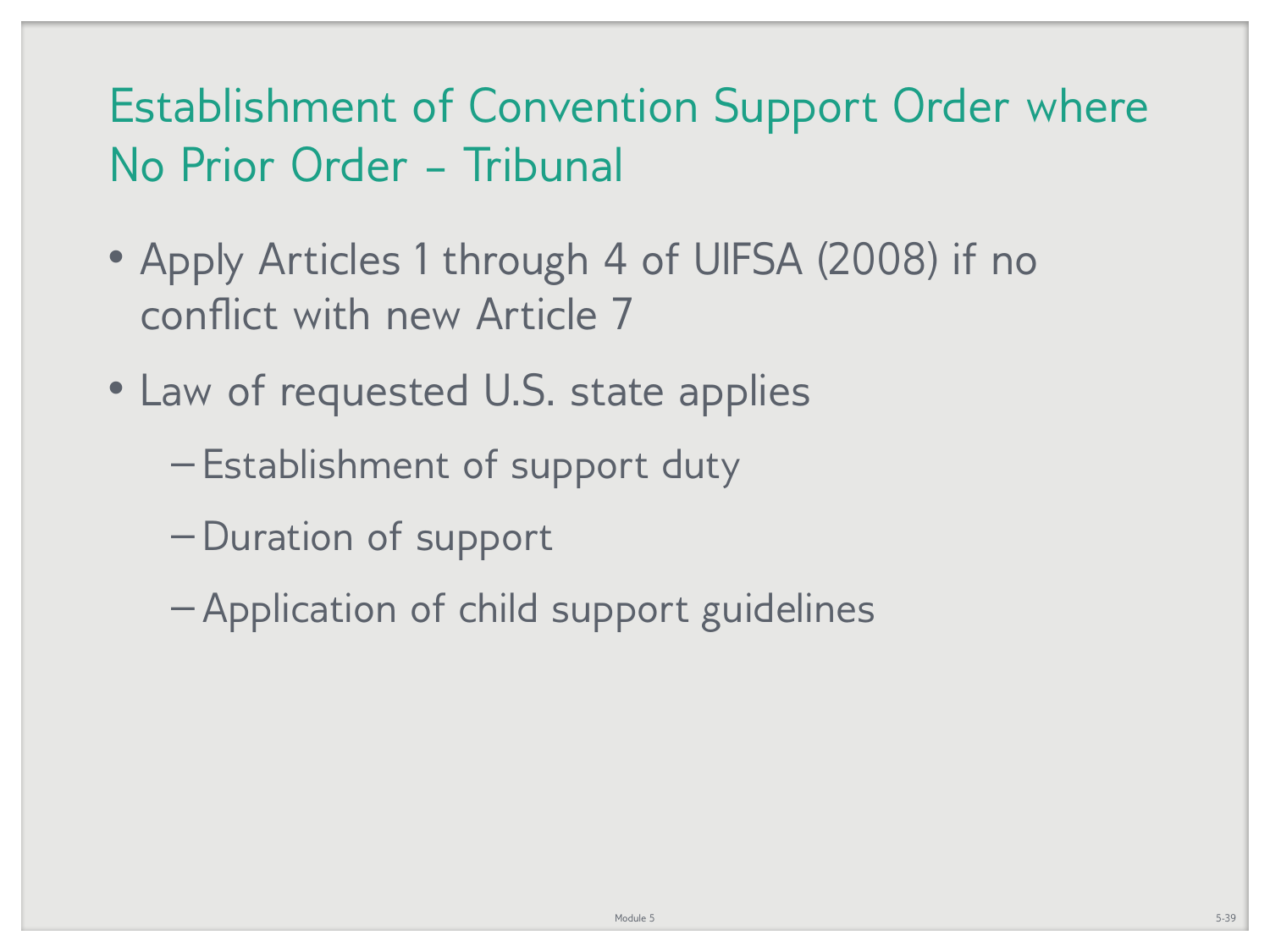

# Establishment of Convention Support Order where No Prior Order – Tribunal
Apply Articles 1 through 4 of UIFSA (2008) if no conflict with new Article 7
Law of requested U.S. state applies
Establishment of support duty
Duration of support
Application of child support guidelines

Module 5
5-39